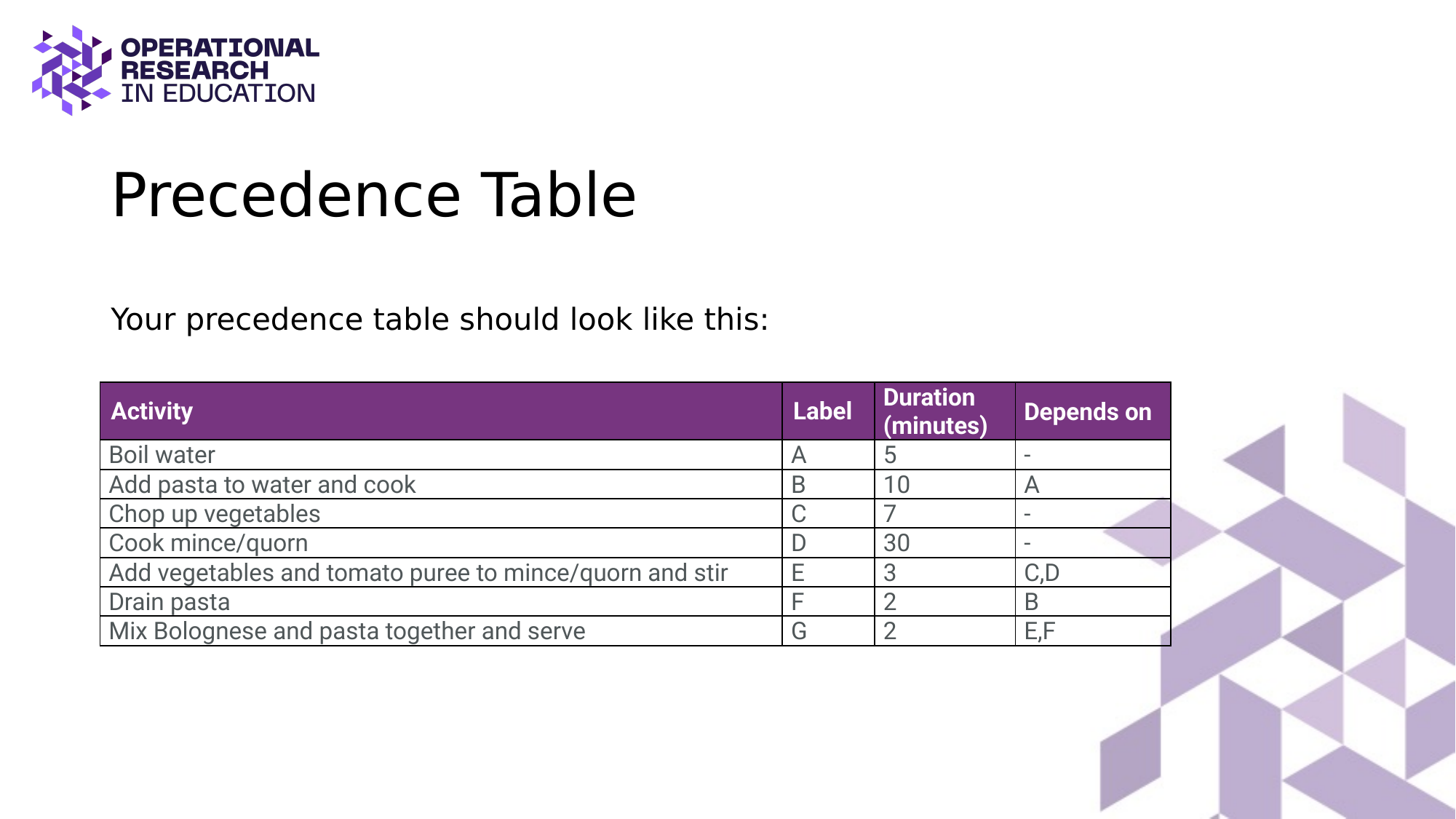

# Precedence Table
Your precedence table should look like this:

| Activity | Label | Duration (minutes) | Depends on |
| --- | --- | --- | --- |
| Boil water | A | 5 | - |
| Add pasta to water and cook | B | 10 | A |
| Chop up vegetables | C | 7 | - |
| Cook mince/quorn | D | 30 | - |
| Add vegetables and tomato puree to mince/quorn and stir | E | 3 | C,D |
| Drain pasta | F | 2 | B |
| Mix Bolognese and pasta together and serve | G | 2 | E,F |